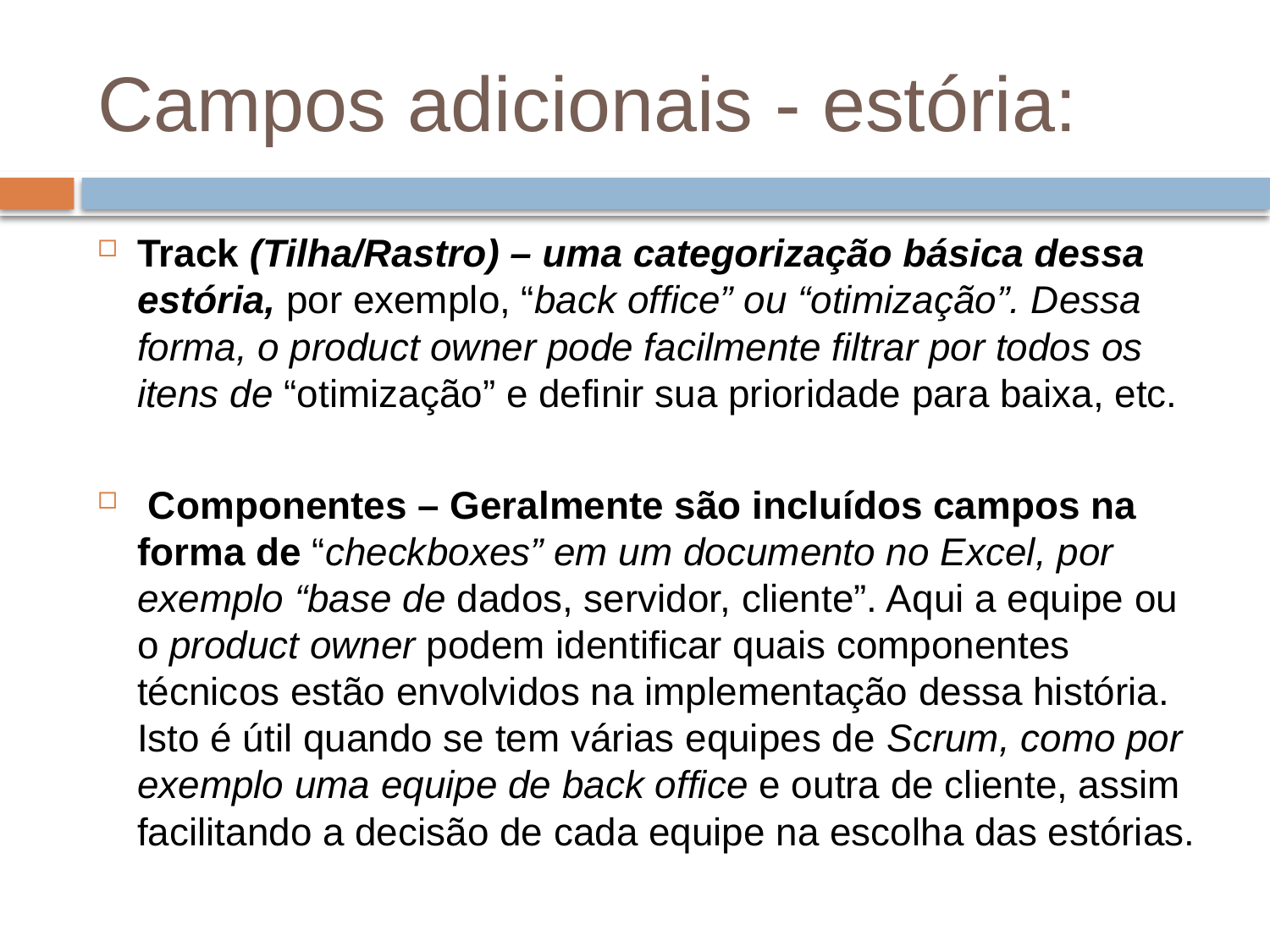

# Campos adicionais - estória:
Track (Tilha/Rastro) – uma categorização básica dessa estória, por exemplo, “back office” ou “otimização”. Dessa forma, o product owner pode facilmente filtrar por todos os itens de “otimização” e definir sua prioridade para baixa, etc.

 Componentes – Geralmente são incluídos campos na forma de “checkboxes” em um documento no Excel, por exemplo “base de dados, servidor, cliente”. Aqui a equipe ou o product owner podem identificar quais componentes técnicos estão envolvidos na implementação dessa história. Isto é útil quando se tem várias equipes de Scrum, como por exemplo uma equipe de back office e outra de cliente, assim facilitando a decisão de cada equipe na escolha das estórias.